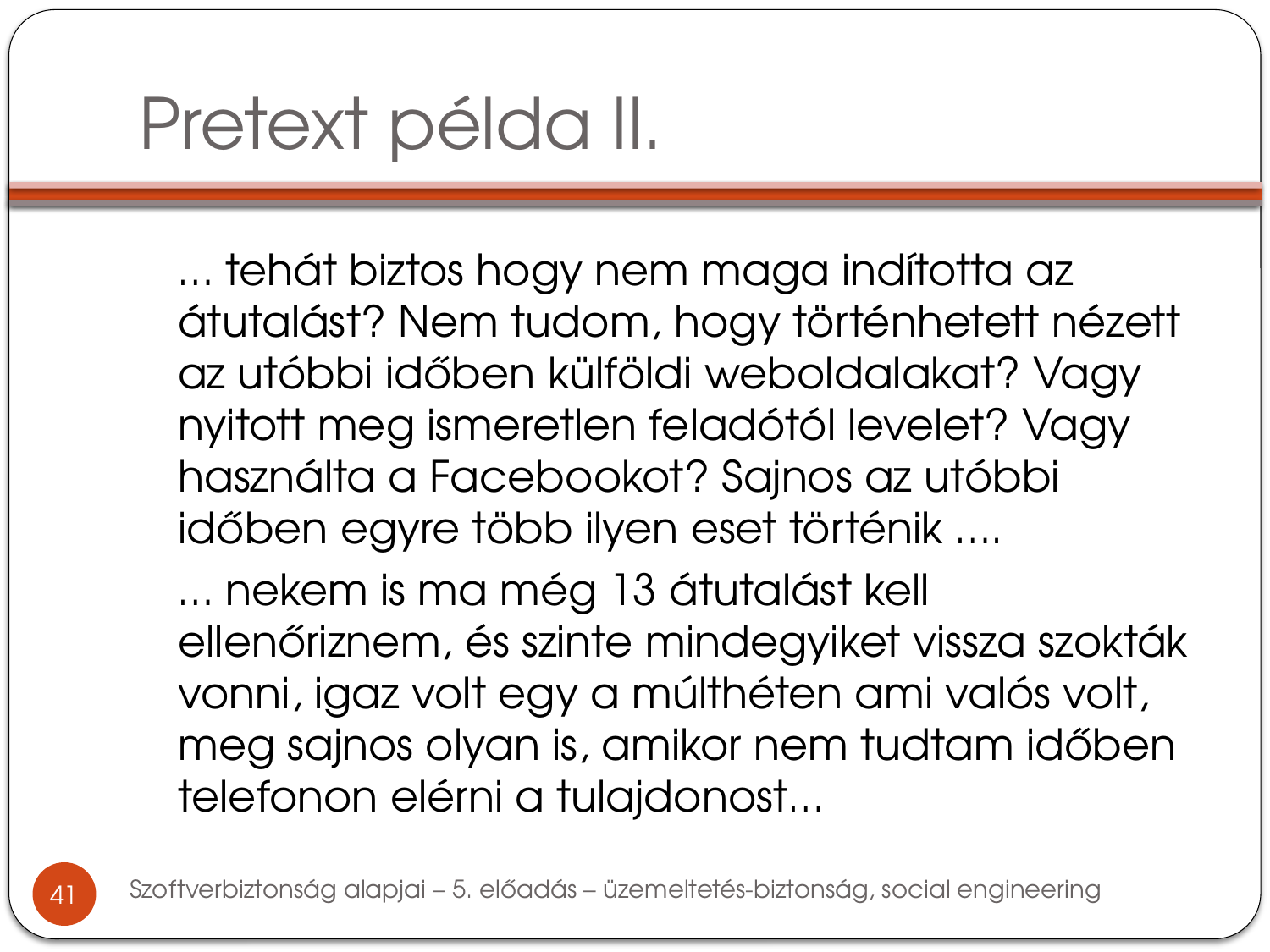

# Pretext példa II.
	… tehát biztos hogy nem maga indította az átutalást? Nem tudom, hogy történhetett nézett az utóbbi időben külföldi weboldalakat? Vagy nyitott meg ismeretlen feladótól levelet? Vagy használta a Facebookot? Sajnos az utóbbi időben egyre több ilyen eset történik ….
	… nekem is ma még 13 átutalást kell ellenőriznem, és szinte mindegyiket vissza szokták vonni, igaz volt egy a múlthéten ami valós volt, meg sajnos olyan is, amikor nem tudtam időben telefonon elérni a tulajdonost…
Szoftverbiztonság alapjai – 5. előadás – üzemeltetés-biztonság, social engineering
41